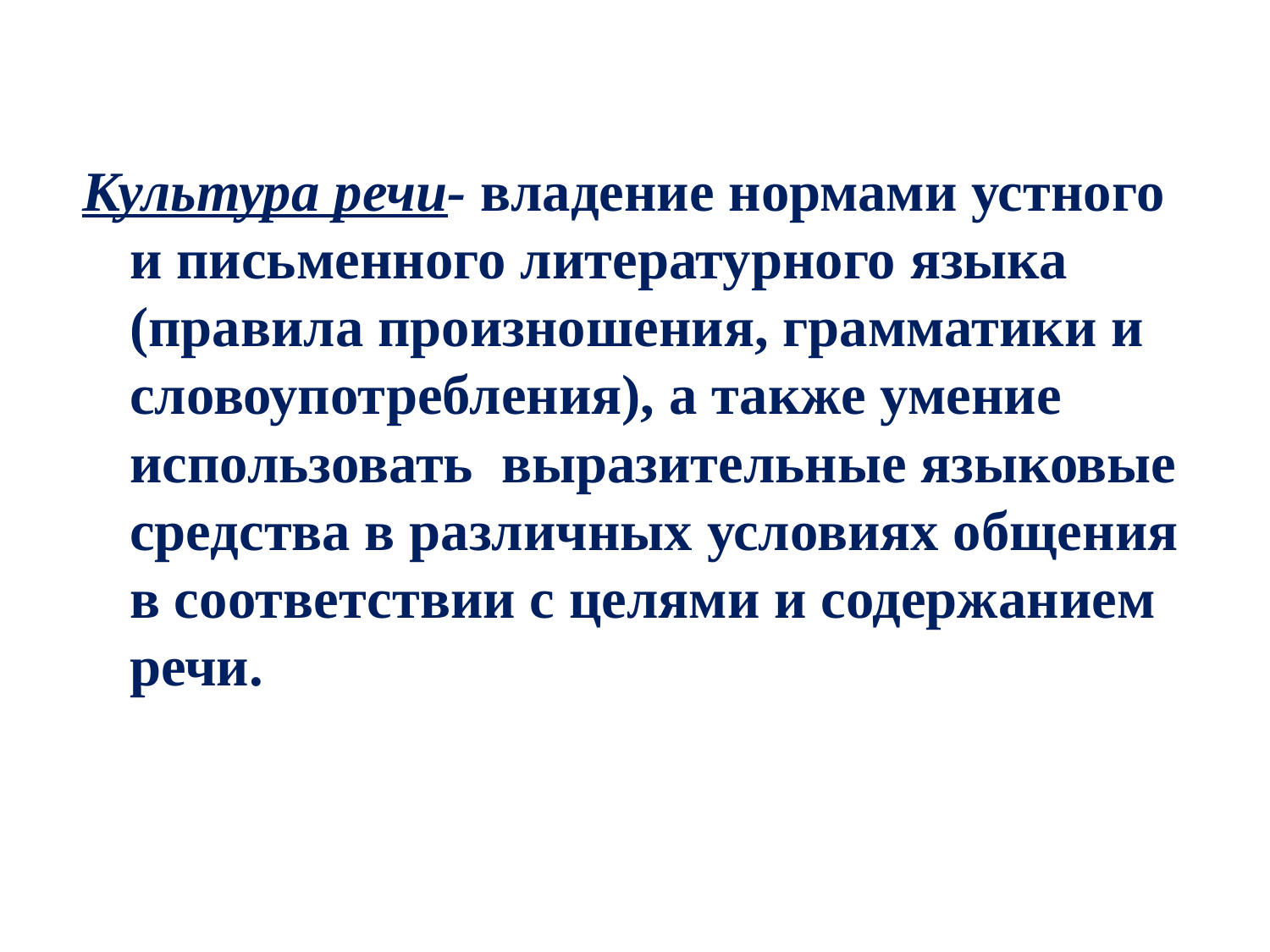

Культура речи- владение нормами устного и письменного литературного языка (правила произношения, грамматики и словоупотребления), а также умение использовать  выразительные языковые средства в различных условиях общения в соответствии с целями и содержанием речи.